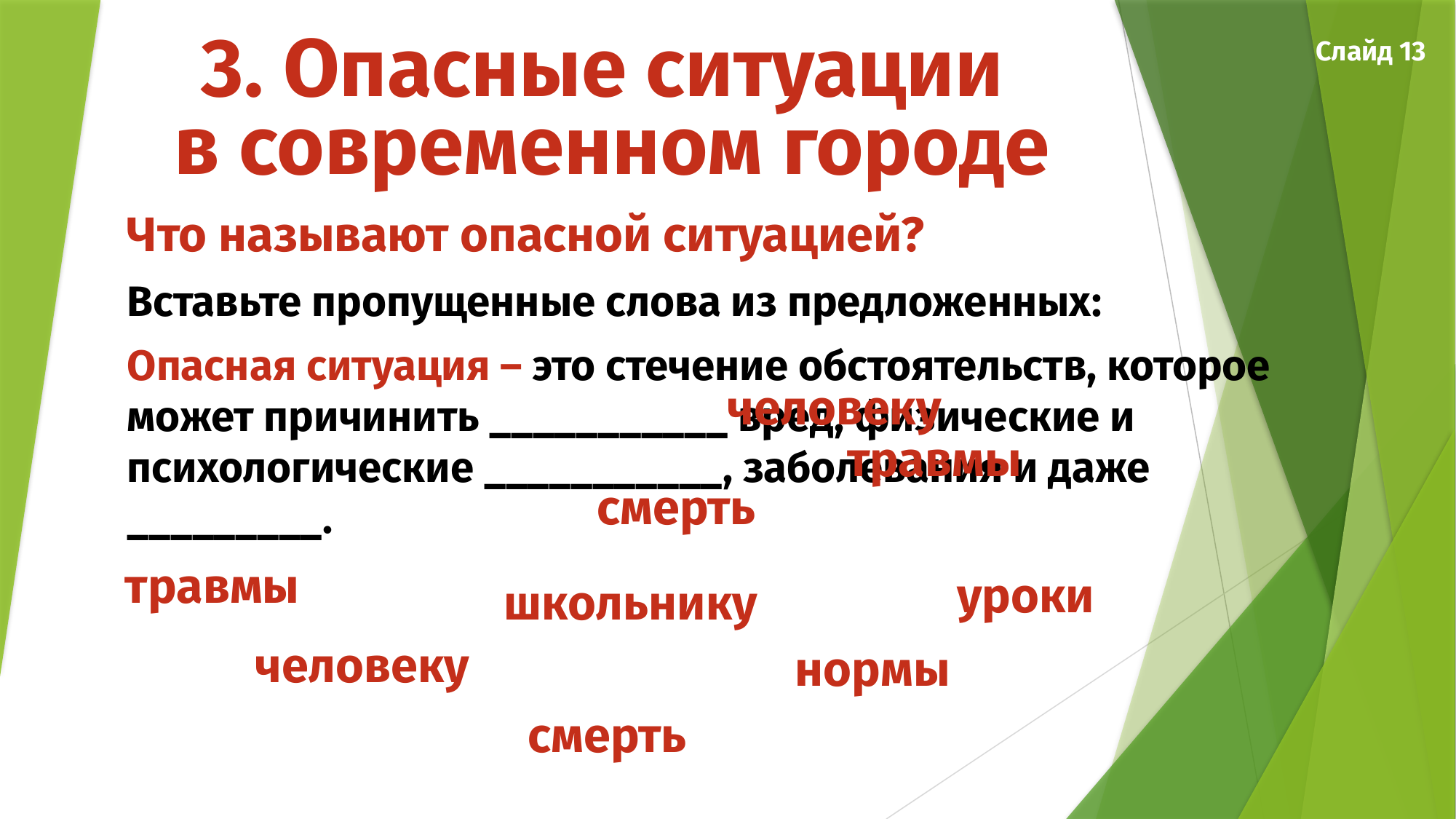

3. Опасные ситуации
в современном городе
Слайд 13
Что называют опасной ситуацией?
Вставьте пропущенные слова из предложенных:
Опасная ситуация – это стечение обстоятельств, которое может причинить ___________ вред, физические и психологические ___________, заболевания и даже _________.
человеку
травмы
смерть
травмы
уроки
школьнику
человеку
нормы
смерть